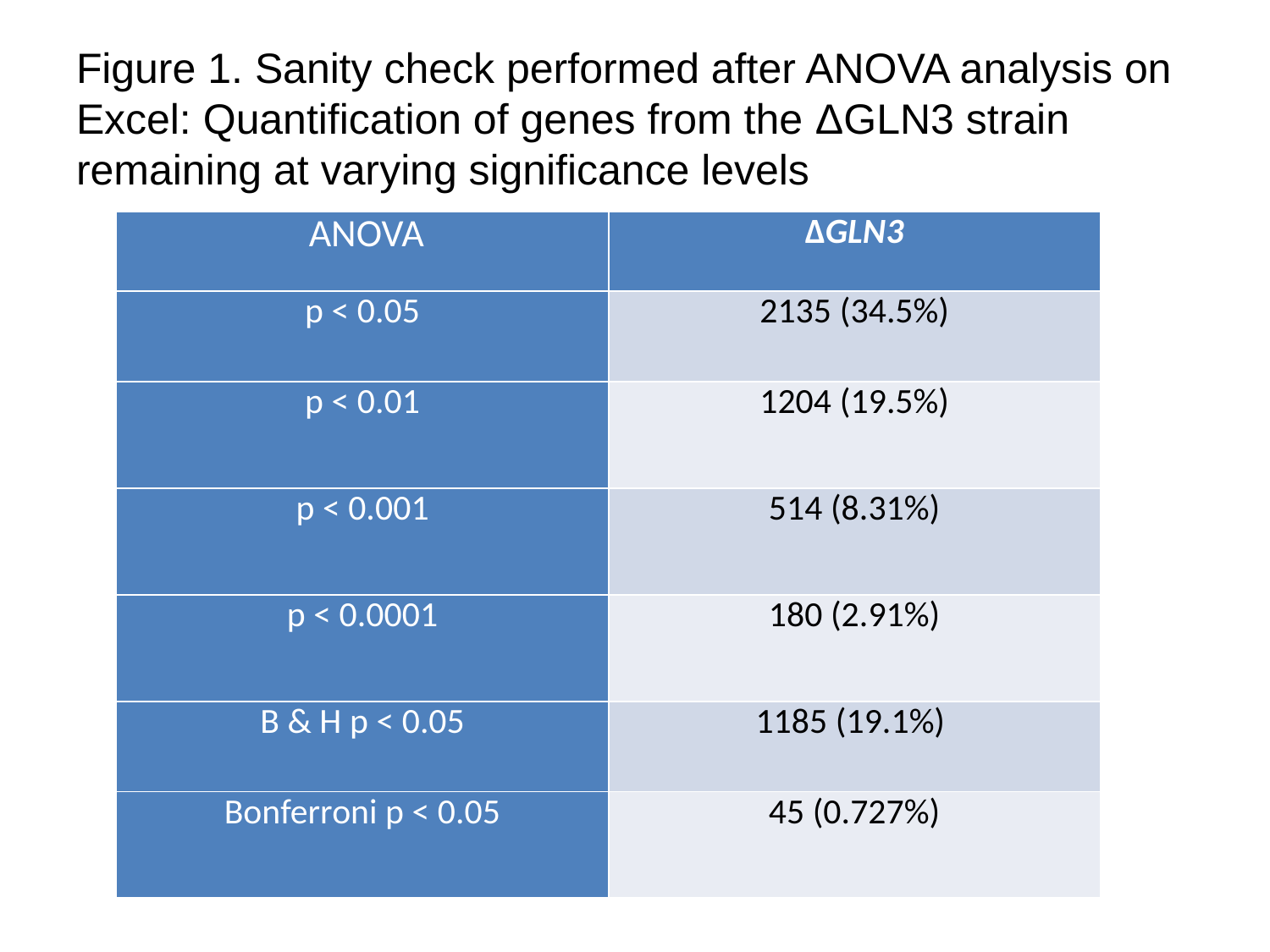

# Figure 1. Sanity check performed after ANOVA analysis on Excel: Quantification of genes from the ΔGLN3 strain remaining at varying significance levels
| ANOVA | ΔGLN3 |
| --- | --- |
| p < 0.05 | 2135 (34.5%) |
| p < 0.01 | 1204 (19.5%) |
| p < 0.001 | 514 (8.31%) |
| p < 0.0001 | 180 (2.91%) |
| B & H p < 0.05 | 1185 (19.1%) |
| Bonferroni p < 0.05 | 45 (0.727%) |